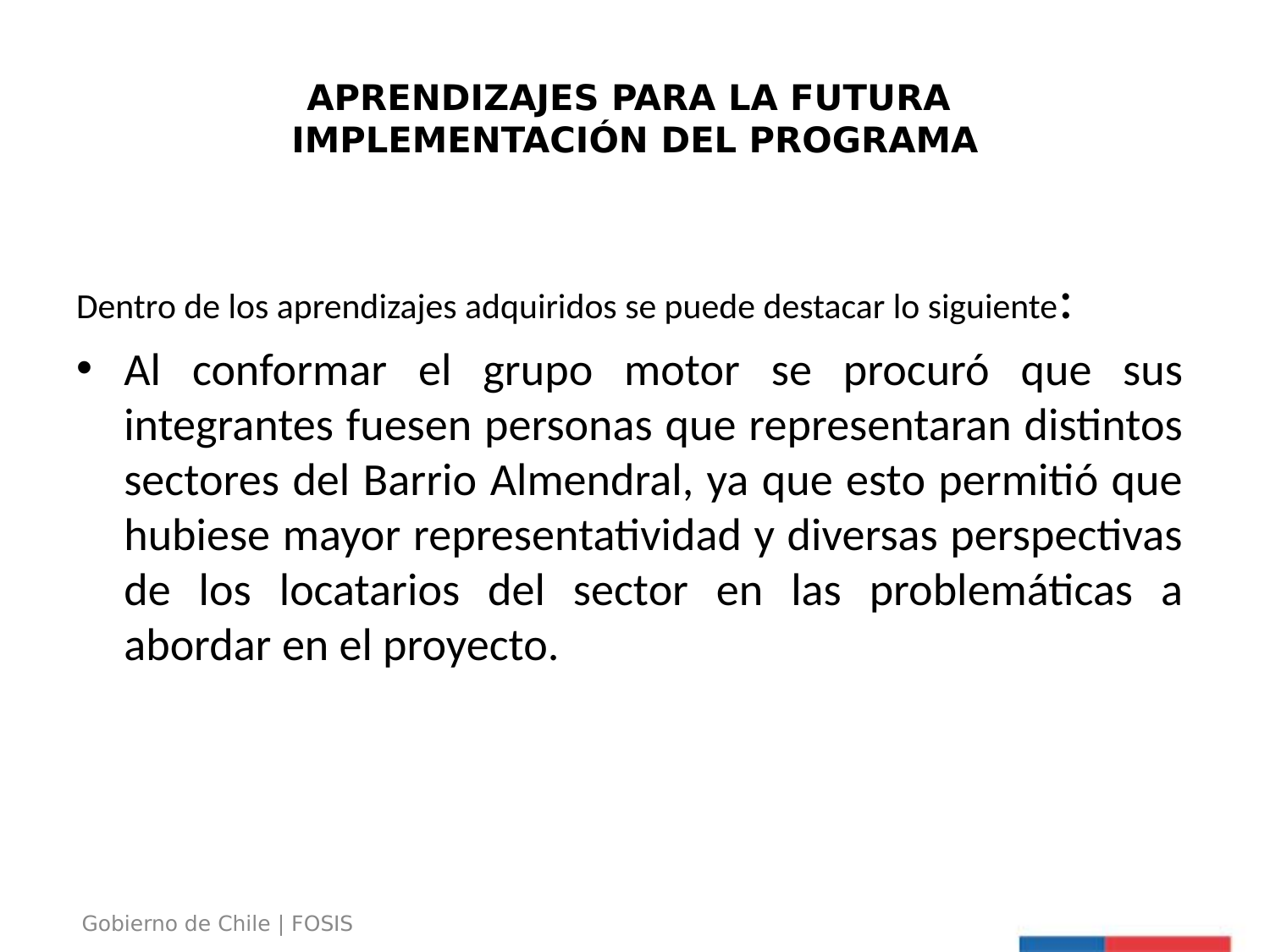

# APRENDIZAJES PARA LA FUTURA IMPLEMENTACIÓN DEL PROGRAMA
Dentro de los aprendizajes adquiridos se puede destacar lo siguiente:
Al conformar el grupo motor se procuró que sus integrantes fuesen personas que representaran distintos sectores del Barrio Almendral, ya que esto permitió que hubiese mayor representatividad y diversas perspectivas de los locatarios del sector en las problemáticas a abordar en el proyecto.